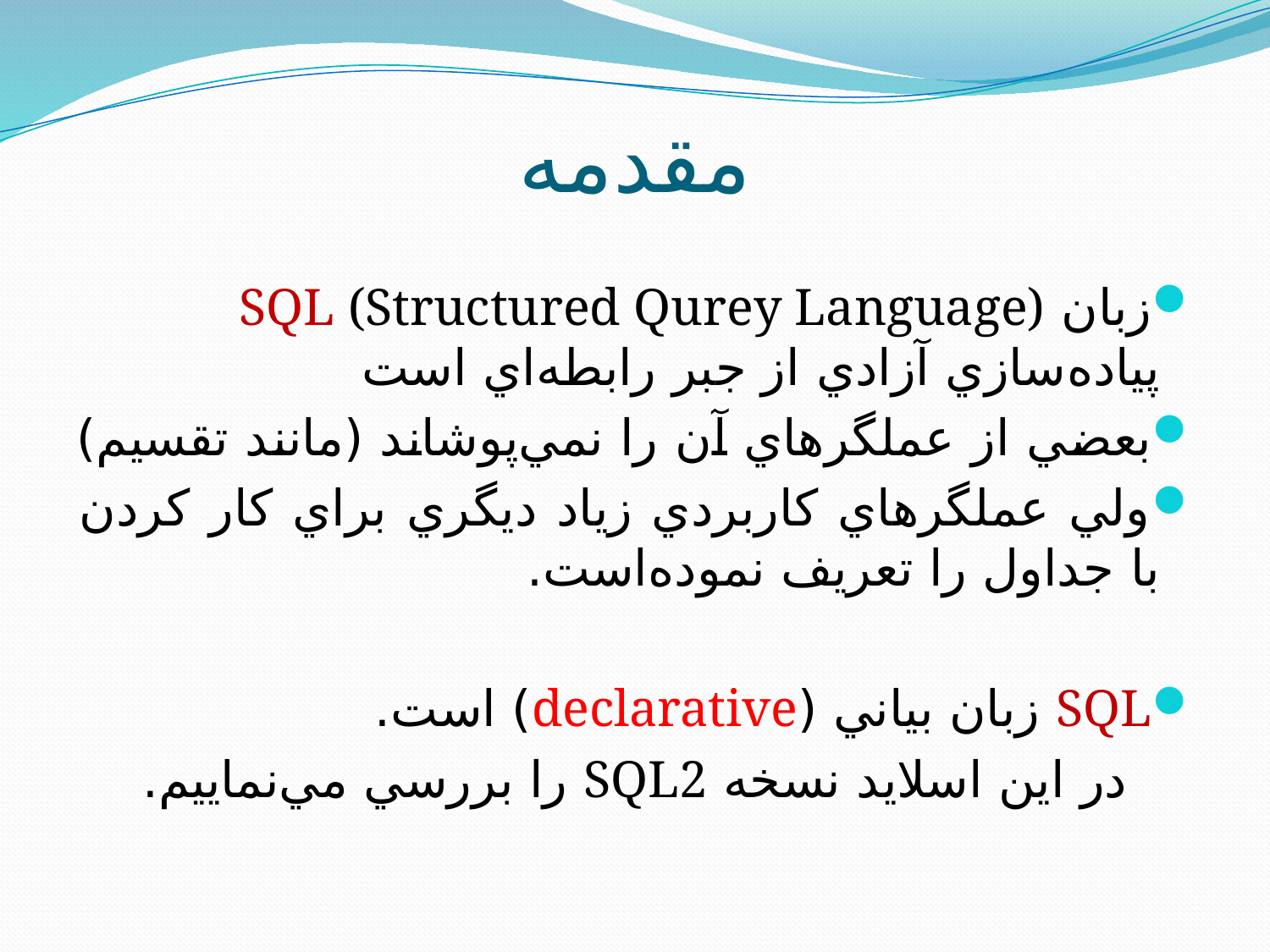

# مقدمه
زبان SQL (Structured Qurey Language) پياده‌سازي آزادي از جبر رابطه‌اي است
بعضي از عملگرهاي آن را نمي‌پوشاند (مانند تقسيم)
ولي عملگرهاي کاربردي زياد ديگري براي کار کردن با جداول را تعريف نموده‌است.

SQL زبان بياني (declarative) است.
در اين اسلايد نسخه SQL2 را بررسي مي‌نماييم.